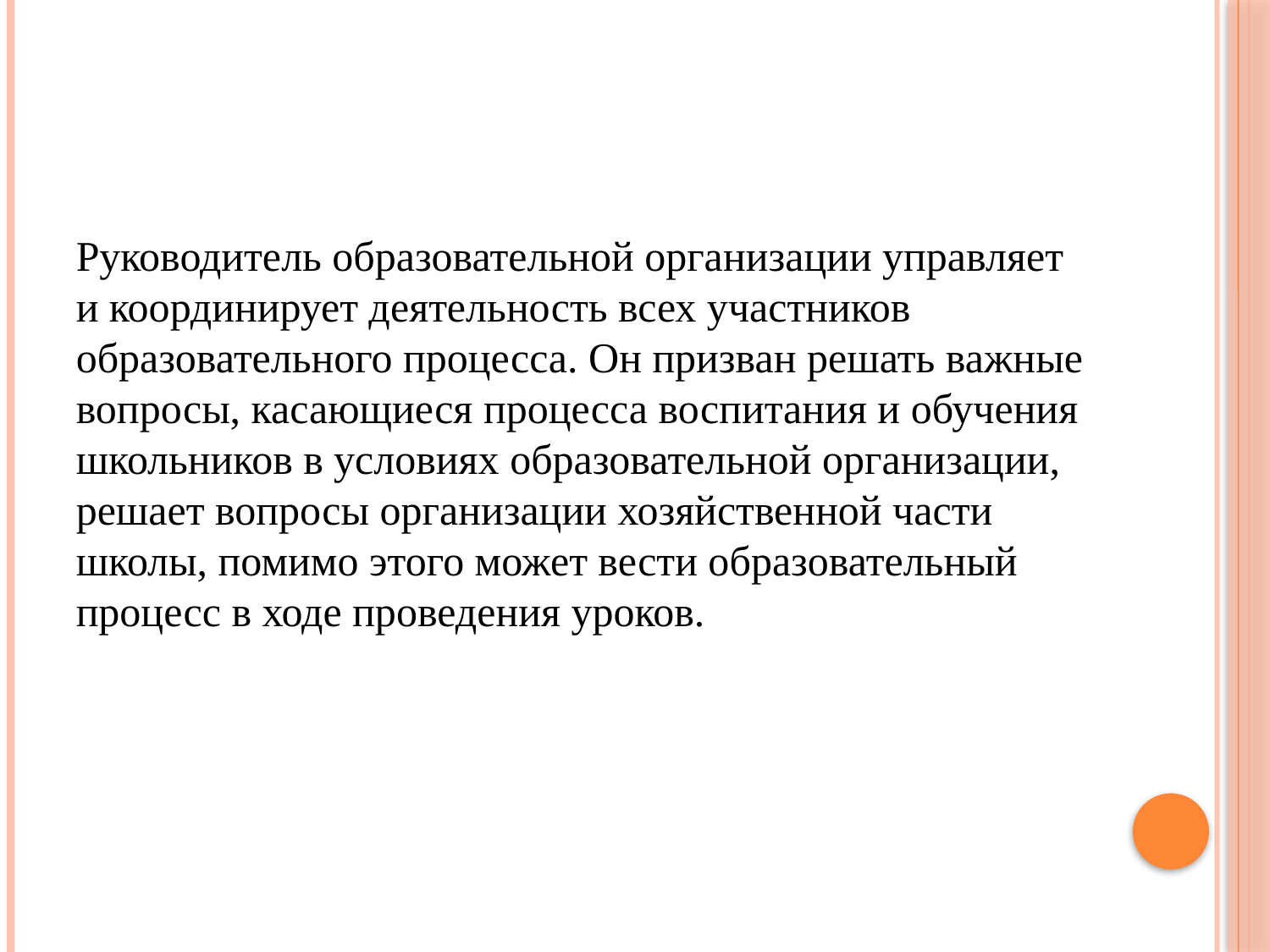

#
Руководитель образовательной организации управляет и координирует деятельность всех участников образовательного процесса. Он призван решать важные вопросы, касающиеся процесса воспитания и обучения школьников в условиях образовательной организации, решает вопросы организации хозяйственной части школы, помимо этого может вести образовательный процесс в ходе проведения уроков.